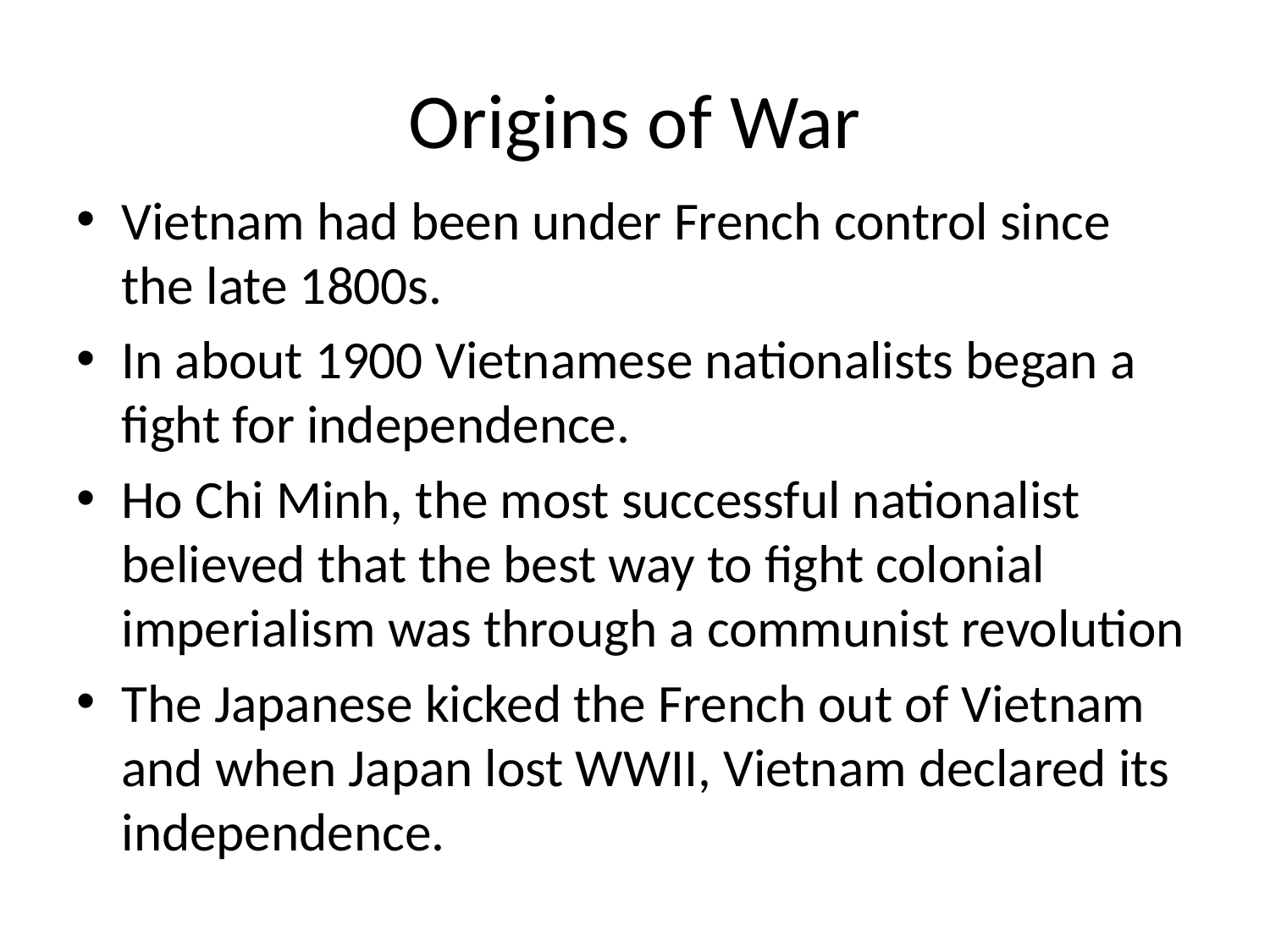

# Origins of War
Vietnam had been under French control since the late 1800s.
In about 1900 Vietnamese nationalists began a fight for independence.
Ho Chi Minh, the most successful nationalist believed that the best way to fight colonial imperialism was through a communist revolution
The Japanese kicked the French out of Vietnam and when Japan lost WWII, Vietnam declared its independence.